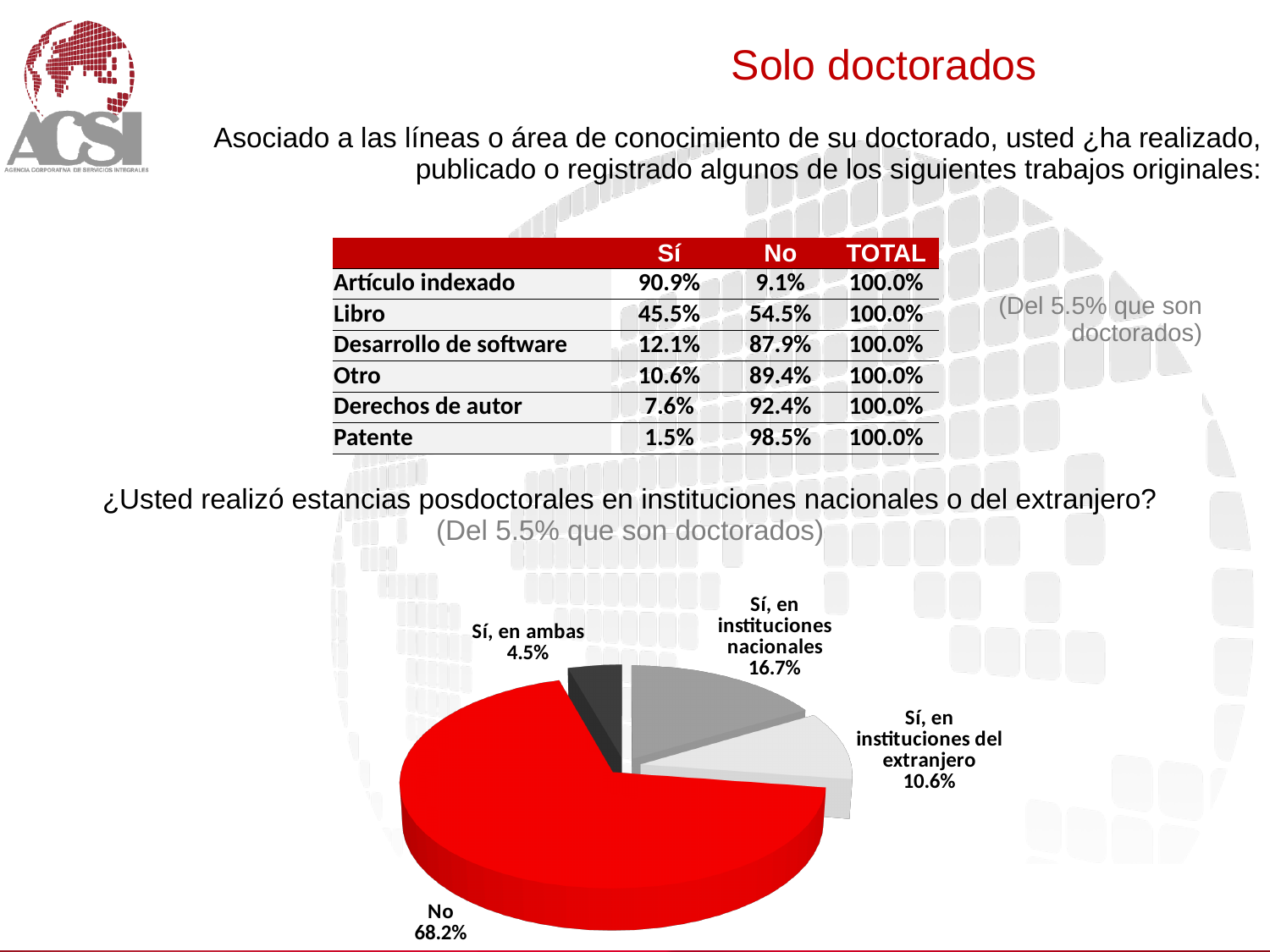

Solo doctorados
Asociado a las líneas o área de conocimiento de su doctorado, usted ¿ha realizado, publicado o registrado algunos de los siguientes trabajos originales:

|  | Sí | No | TOTAL |
| --- | --- | --- | --- |
| Artículo indexado | 90.9% | 9.1% | 100.0% |
| Libro | 45.5% | 54.5% | 100.0% |
| Desarrollo de software | 12.1% | 87.9% | 100.0% |
| Otro | 10.6% | 89.4% | 100.0% |
| Derechos de autor | 7.6% | 92.4% | 100.0% |
| Patente | 1.5% | 98.5% | 100.0% |
(Del 5.5% que son doctorados)
¿Usted realizó estancias posdoctorales en instituciones nacionales o del extranjero?
(Del 5.5% que son doctorados)

[unsupported chart]